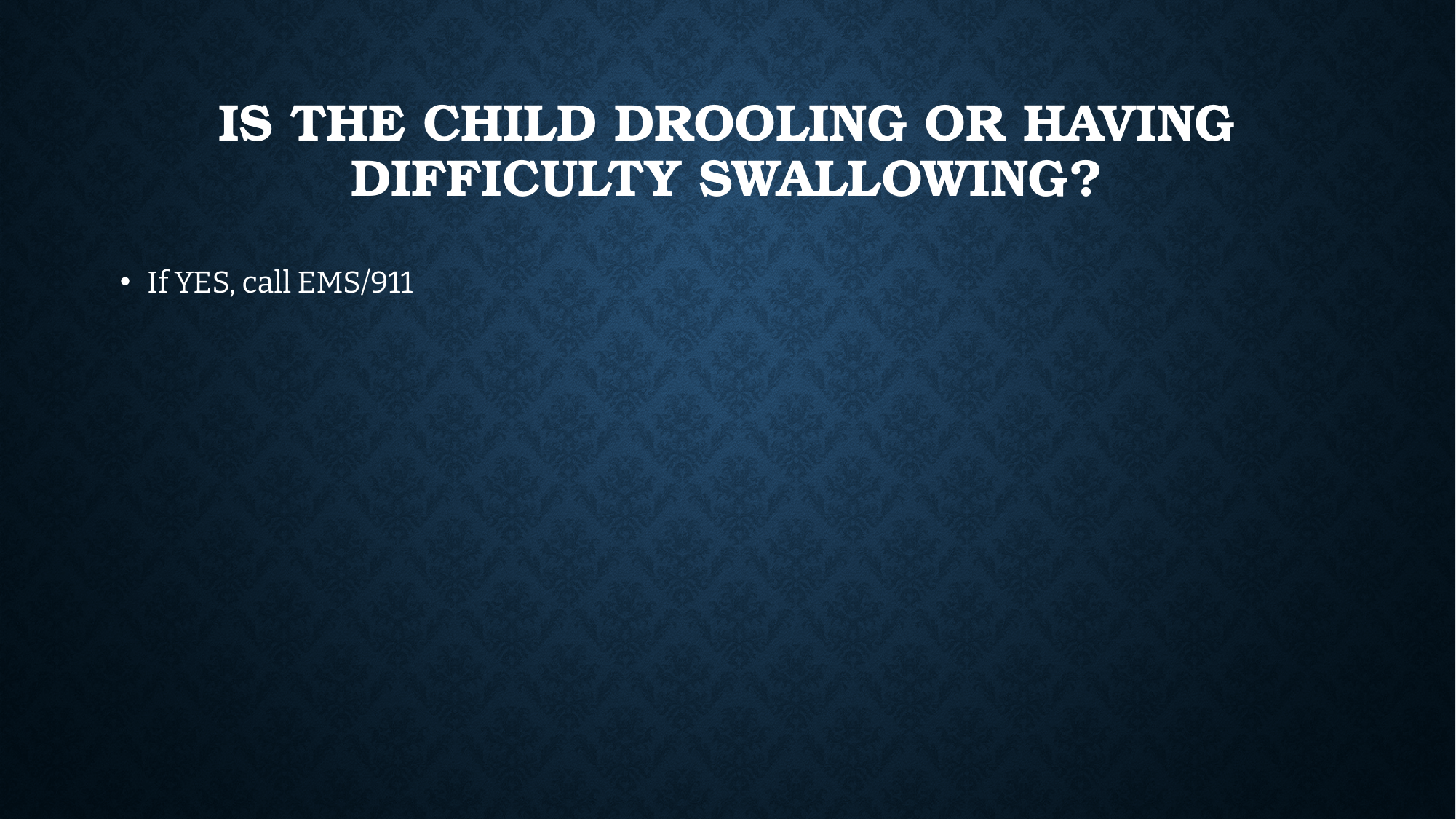

# Is the child drooling or having difficulty swallowing?
If YES, call EMS/911